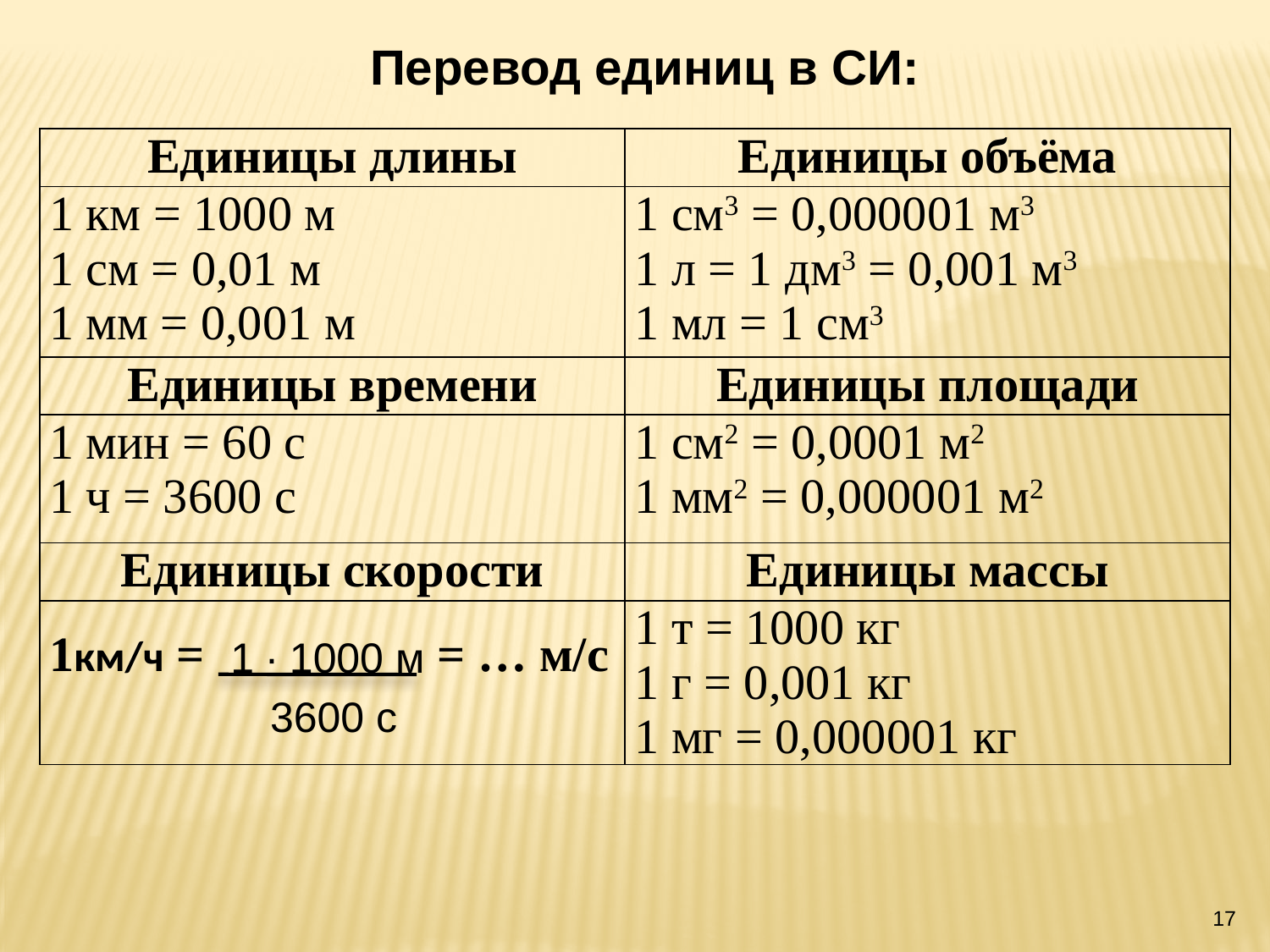

Перевод единиц в СИ:
| Единицы длины | Единицы объёма |
| --- | --- |
| 1 км = 1000 м 1 см = 0,01 м 1 мм = 0,001 м | 1 см3 = 0,000001 м3 1 л = 1 дм3 = 0,001 м3 1 мл = 1 см3 |
| Единицы времени | Единицы площади |
| 1 мин = 60 с 1 ч = 3600 с | 1 см2 = 0,0001 м2 1 мм2 = 0,000001 м2 |
| Единицы скорости | Единицы массы |
| 1км/ч = = … м/с | 1 т = 1000 кг 1 г = 0,001 кг 1 мг = 0,000001 кг |
1 ∙ 1000 м
     3600 с
17